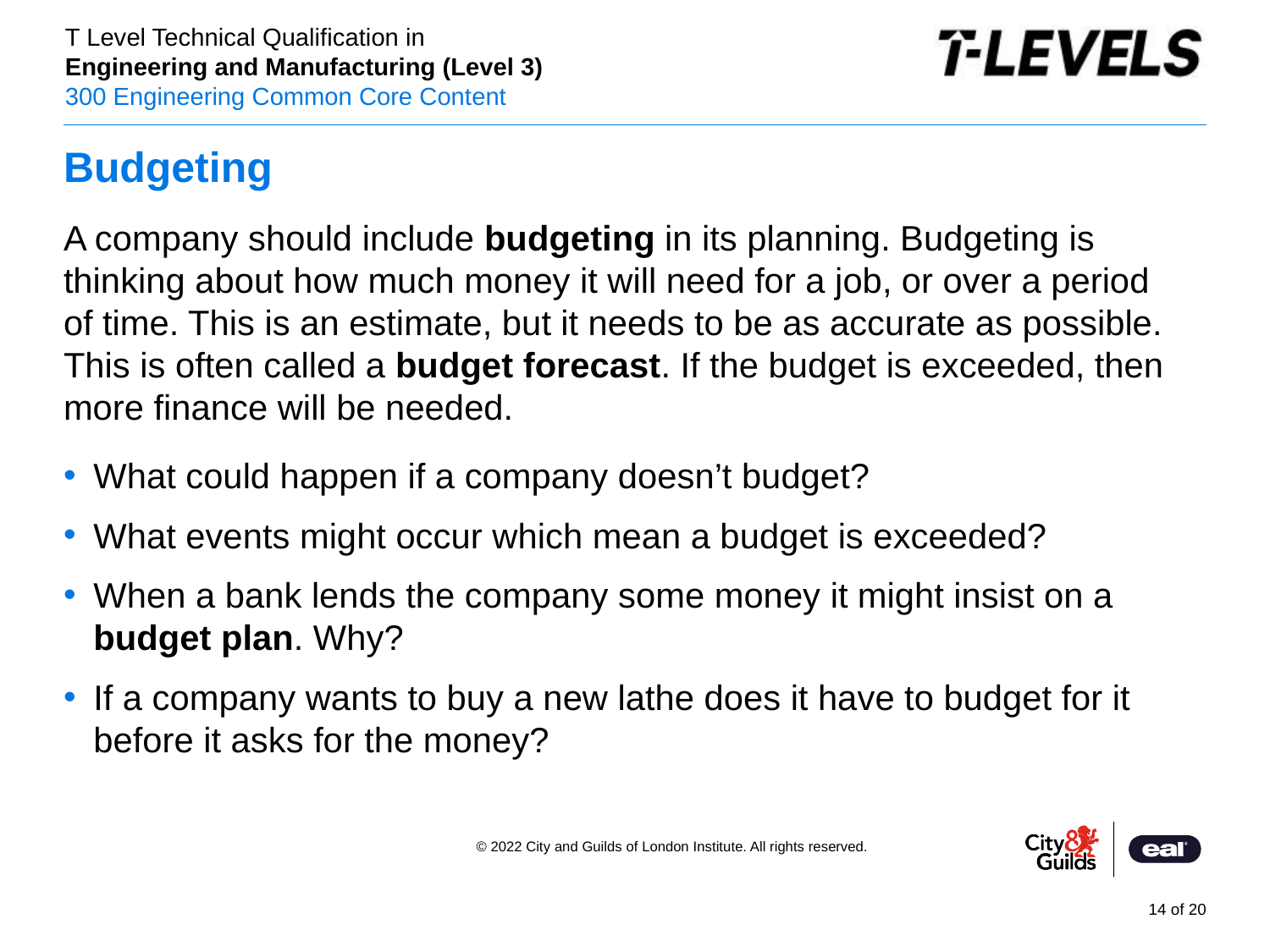

# Budgeting
A company should include budgeting in its planning. Budgeting is thinking about how much money it will need for a job, or over a period of time. This is an estimate, but it needs to be as accurate as possible. This is often called a budget forecast. If the budget is exceeded, then more finance will be needed.
What could happen if a company doesn’t budget?
What events might occur which mean a budget is exceeded?
When a bank lends the company some money it might insist on a budget plan. Why?
If a company wants to buy a new lathe does it have to budget for it before it asks for the money?